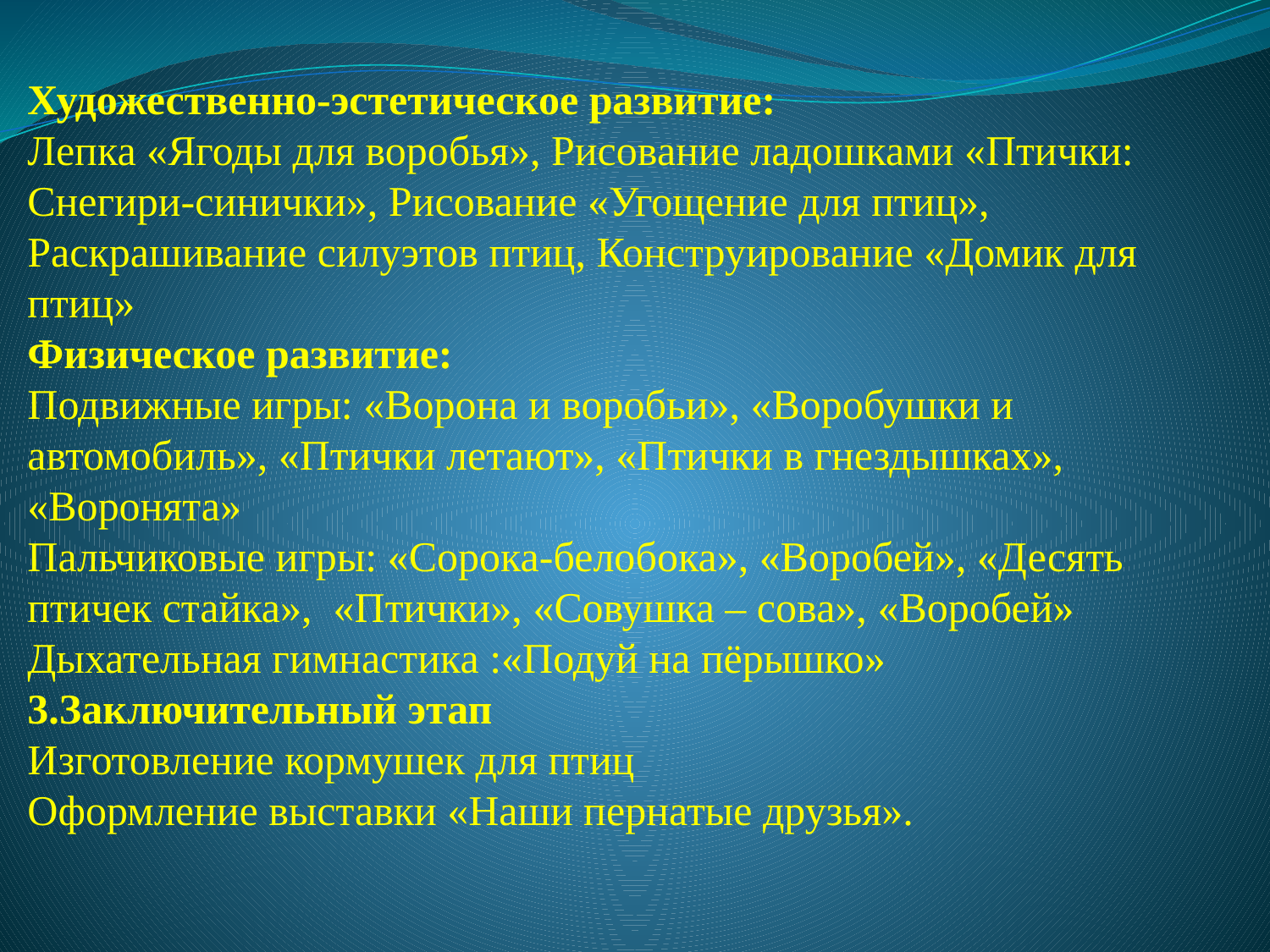

Художественно-эстетическое развитие:
Лепка «Ягоды для воробья», Рисование ладошками «Птички: Снегири-синички», Рисование «Угощение для птиц», Раскрашивание силуэтов птиц, Конструирование «Домик для птиц»
Физическое развитие:
Подвижные игры: «Ворона и воробьи», «Воробушки и автомобиль», «Птички летают», «Птички в гнездышках», «Воронята»
Пальчиковые игры: «Сорока-белобока», «Воробей», «Десять птичек стайка»,  «Птички», «Совушка – сова», «Воробей»
Дыхательная гимнастика :«Подуй на пёрышко»
3.Заключительный этап
Изготовление кормушек для птиц
Оформление выставки «Наши пернатые друзья».